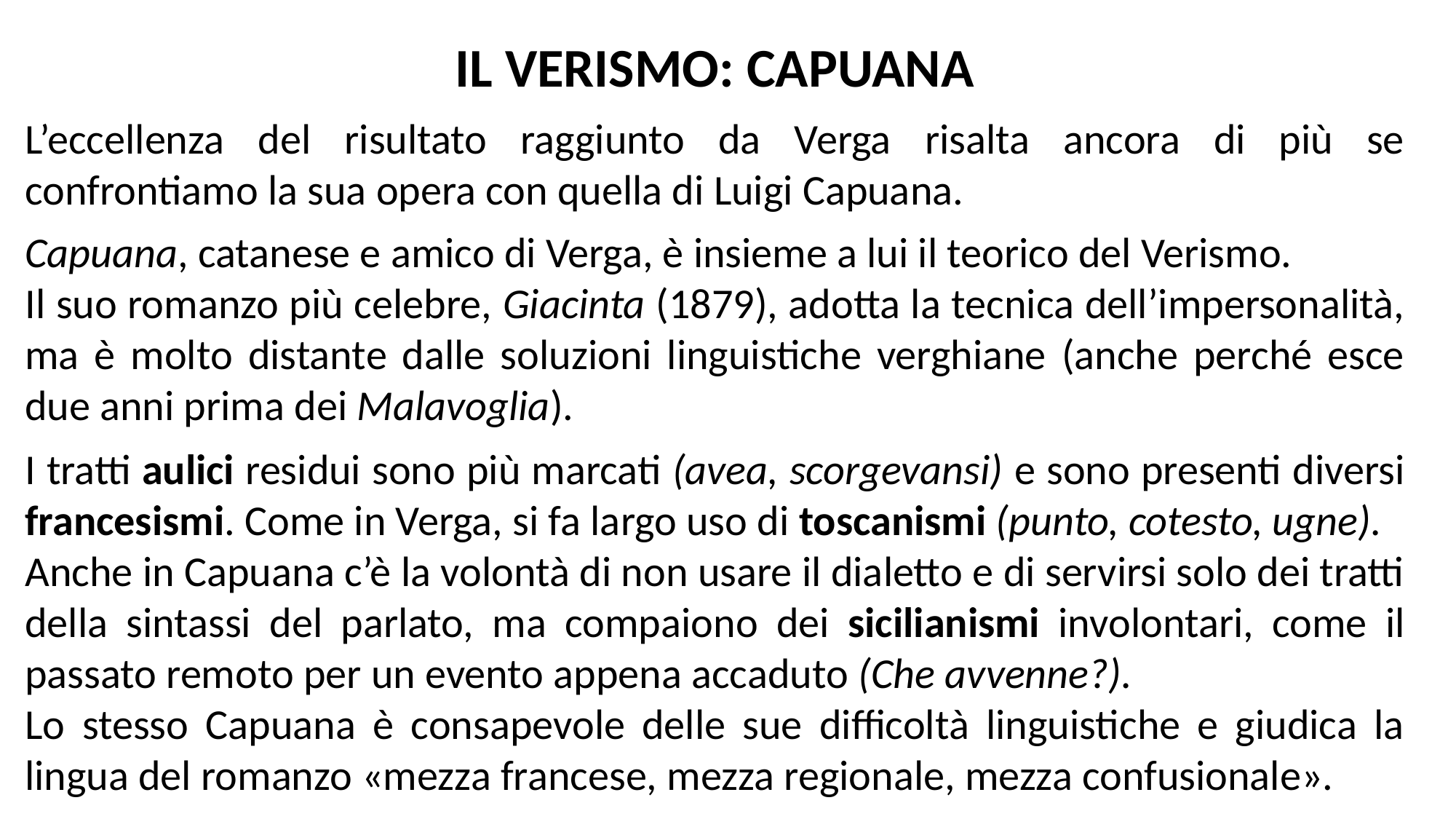

IL VERISMO: CAPUANA
L’eccellenza del risultato raggiunto da Verga risalta ancora di più se confrontiamo la sua opera con quella di Luigi Capuana.
Capuana, catanese e amico di Verga, è insieme a lui il teorico del Verismo.
Il suo romanzo più celebre, Giacinta (1879), adotta la tecnica dell’impersonalità, ma è molto distante dalle soluzioni linguistiche verghiane (anche perché esce due anni prima dei Malavoglia).
I tratti aulici residui sono più marcati (avea, scorgevansi) e sono presenti diversi francesismi. Come in Verga, si fa largo uso di toscanismi (punto, cotesto, ugne).
Anche in Capuana c’è la volontà di non usare il dialetto e di servirsi solo dei tratti della sintassi del parlato, ma compaiono dei sicilianismi involontari, come il passato remoto per un evento appena accaduto (Che avvenne?).
Lo stesso Capuana è consapevole delle sue difficoltà linguistiche e giudica la lingua del romanzo «mezza francese, mezza regionale, mezza confusionale».